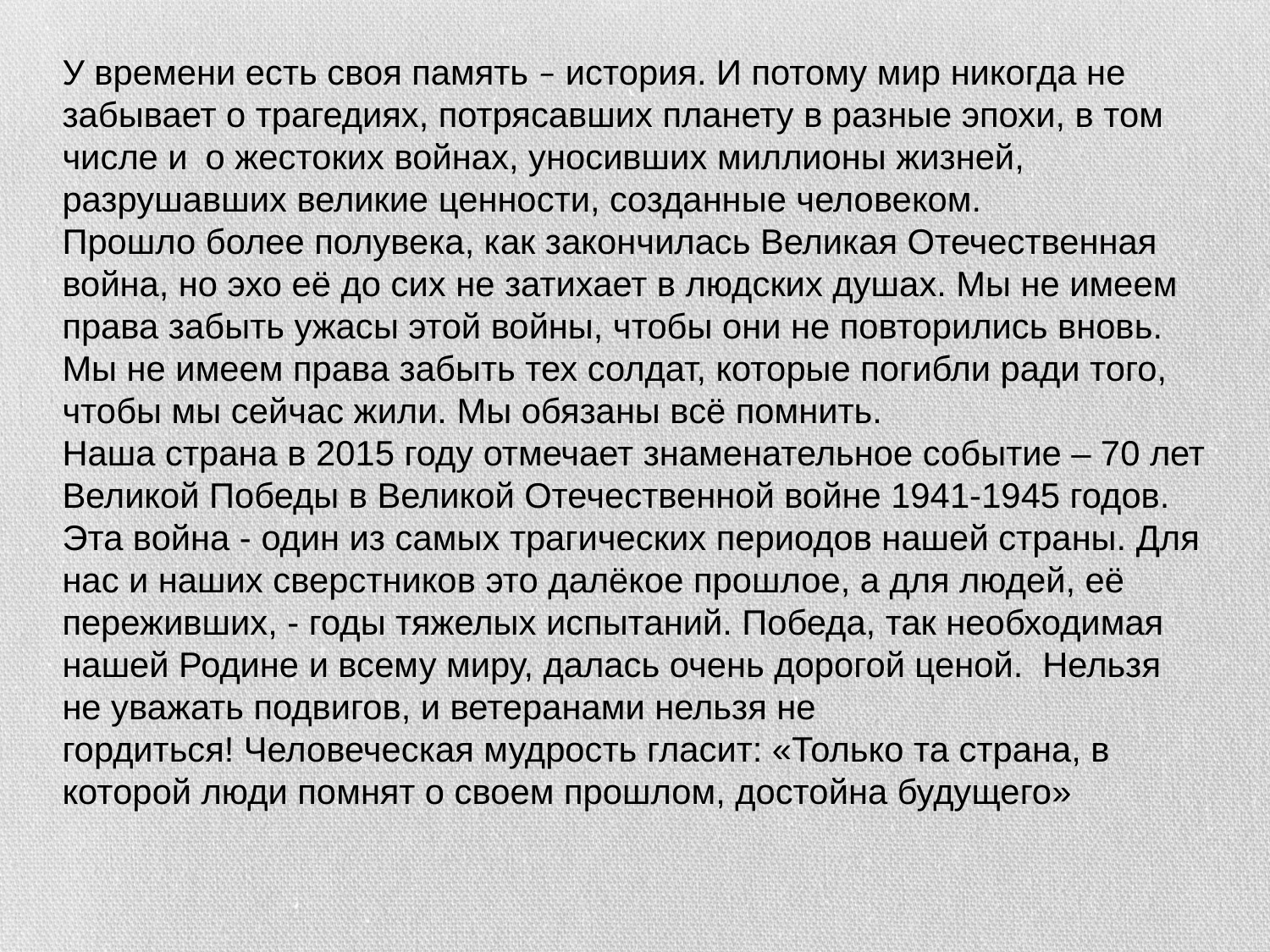

У времени есть своя память – история. И потому мир никогда не забывает о трагедиях, потрясавших планету в разные эпохи, в том числе и  о жестоких войнах, уносивших миллионы жизней, разрушавших великие ценности, созданные человеком.
Прошло более полувека, как закончилась Великая Отечественная война, но эхо её до сих не затихает в людских душах. Мы не имеем права забыть ужасы этой войны, чтобы они не повторились вновь. Мы не имеем права забыть тех солдат, которые погибли ради того, чтобы мы сейчас жили. Мы обязаны всё помнить.
Наша страна в 2015 году отмечает знаменательное событие – 70 лет Великой Победы в Великой Отечественной войне 1941-1945 годов. Эта война - один из самых трагических периодов нашей страны. Для нас и наших сверстников это далёкое прошлое, а для людей, её переживших, - годы тяжелых испытаний. Победа, так необходимая нашей Родине и всему миру, далась очень дорогой ценой.  Нельзя не уважать подвигов, и ветеранами нельзя не гордиться! Человеческая мудрость гласит: «Только та страна, в которой люди помнят о своем прошлом, достойна будущего»